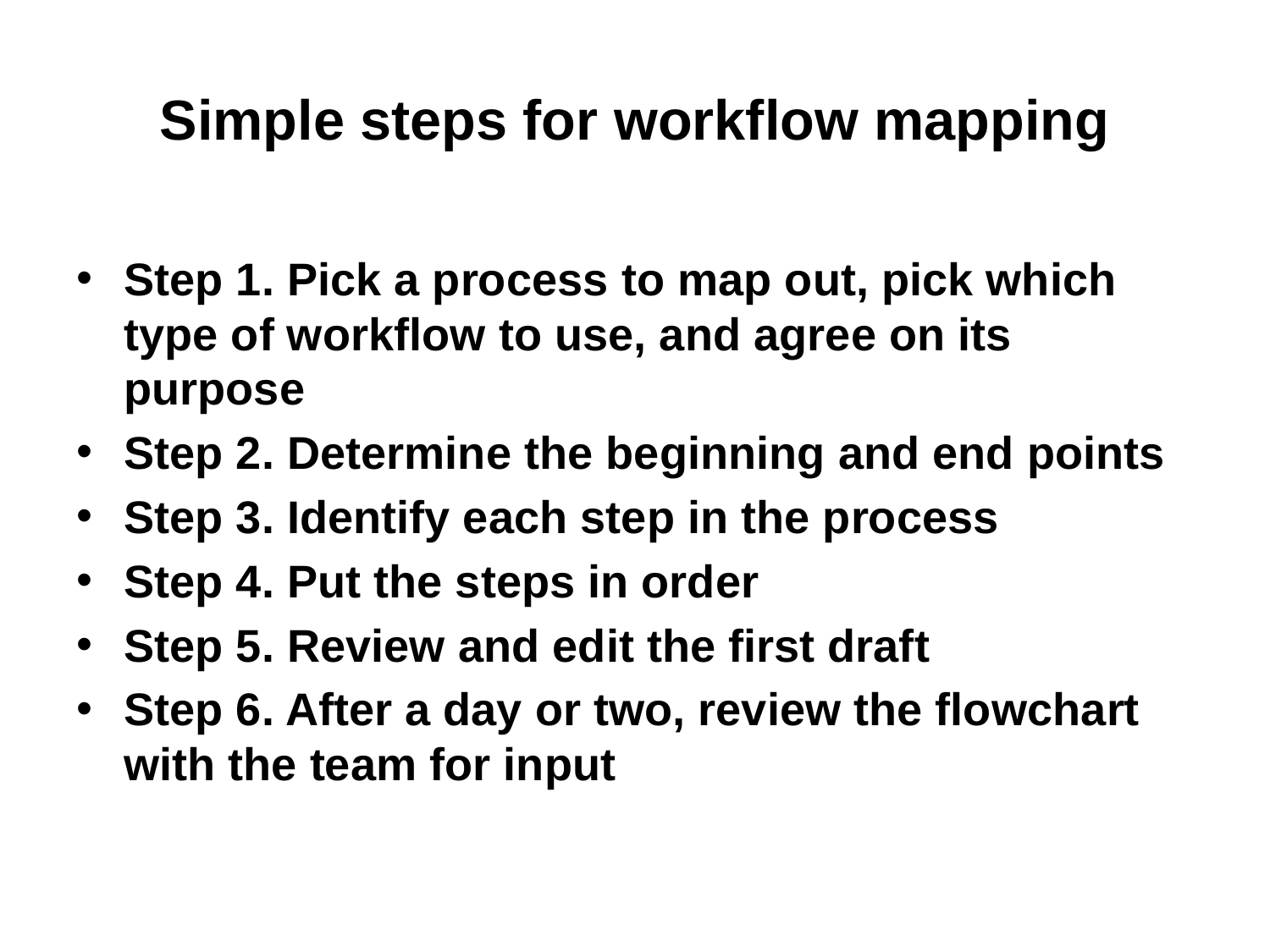

# Simple steps for workflow mapping
Step 1. Pick a process to map out, pick which type of workflow to use, and agree on its purpose
Step 2. Determine the beginning and end points
Step 3. Identify each step in the process
Step 4. Put the steps in order
Step 5. Review and edit the first draft
Step 6. After a day or two, review the flowchart with the team for input